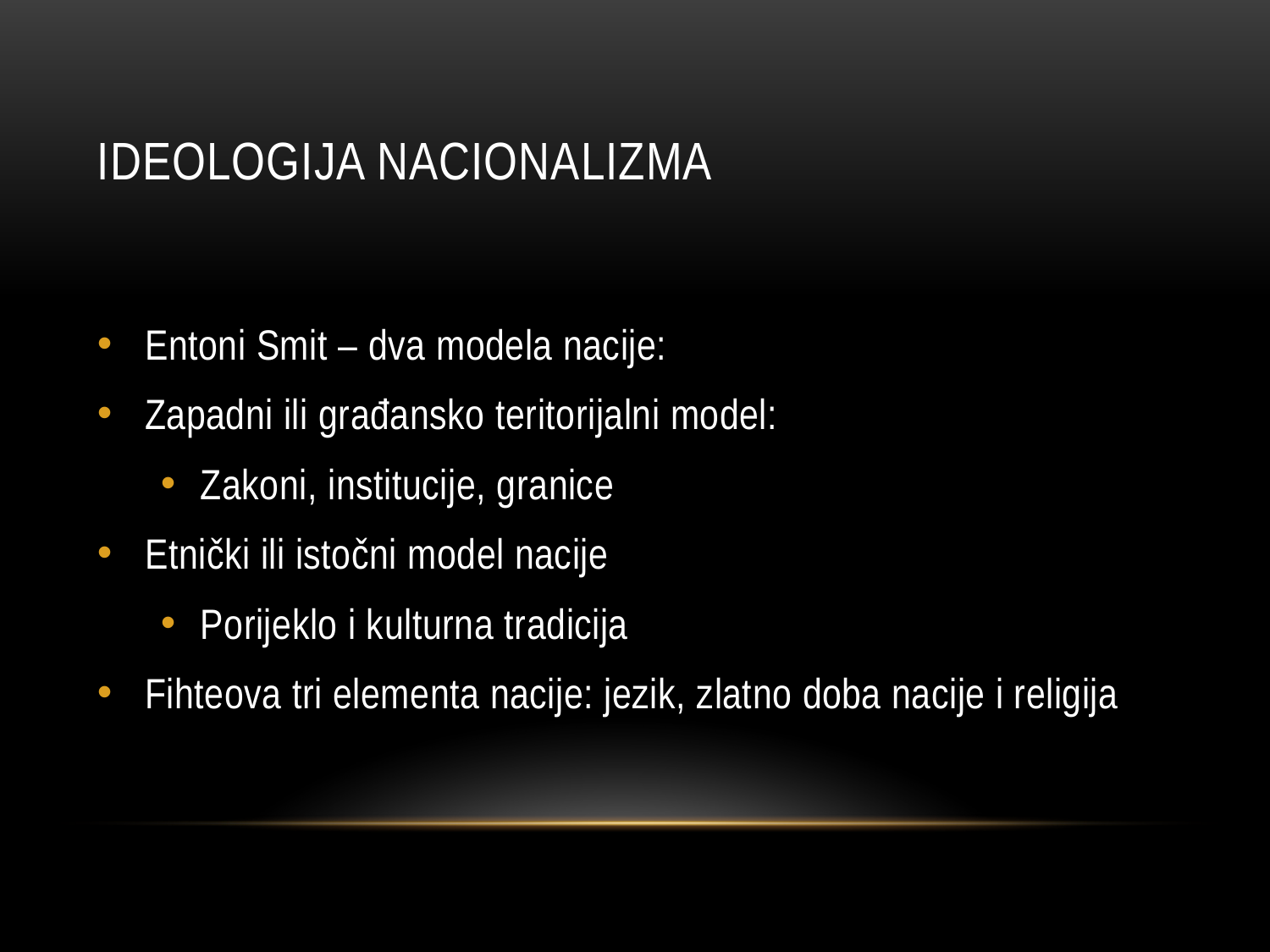

# Ideologija nacionalizma
Entoni Smit – dva modela nacije:
Zapadni ili građansko teritorijalni model:
Zakoni, institucije, granice
Etnički ili istočni model nacije
Porijeklo i kulturna tradicija
Fihteova tri elementa nacije: jezik, zlatno doba nacije i religija